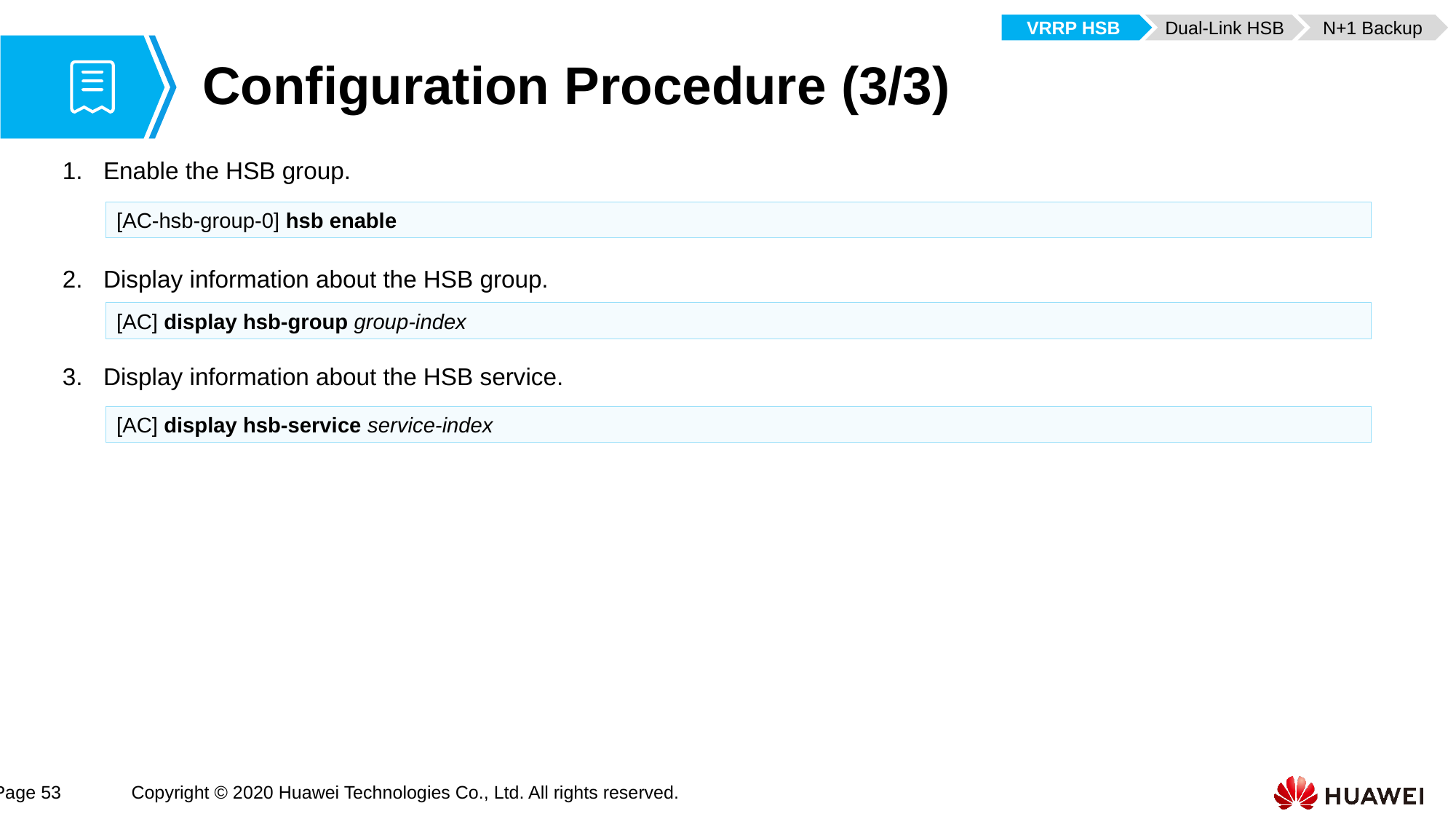

VRRP HSB
Dual-Link HSB
N+1 Backup
# Configuration Procedure (3/3)
Enable the HSB group.
[AC-hsb-group-0] hsb enable
Display information about the HSB group.
[AC] display hsb-group group-index
Display information about the HSB service.
[AC] display hsb-service service-index